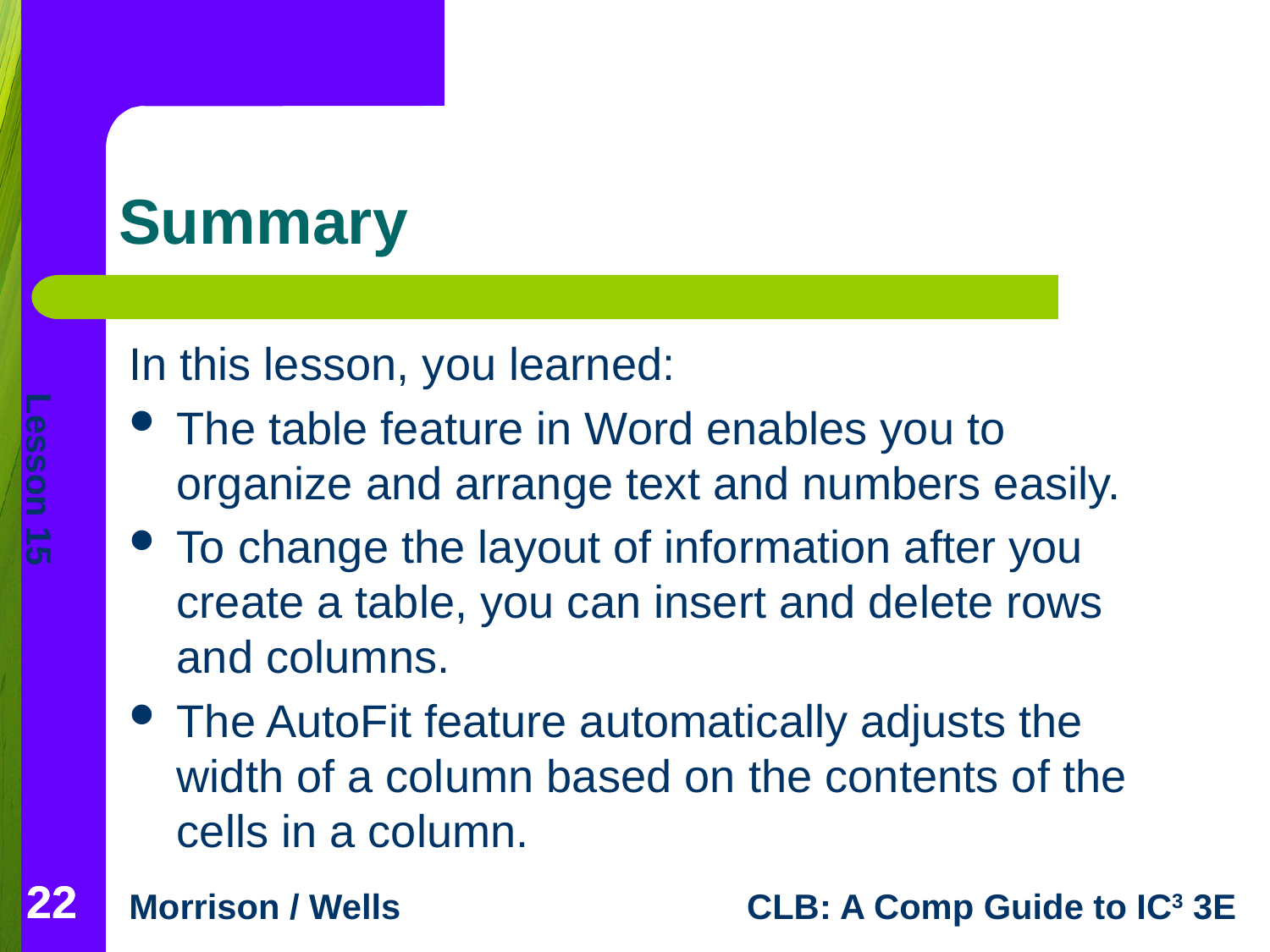

# Summary
In this lesson, you learned:
The table feature in Word enables you to organize and arrange text and numbers easily.
To change the layout of information after you create a table, you can insert and delete rows and columns.
The AutoFit feature automatically adjusts the width of a column based on the contents of the cells in a column.
22
22
22